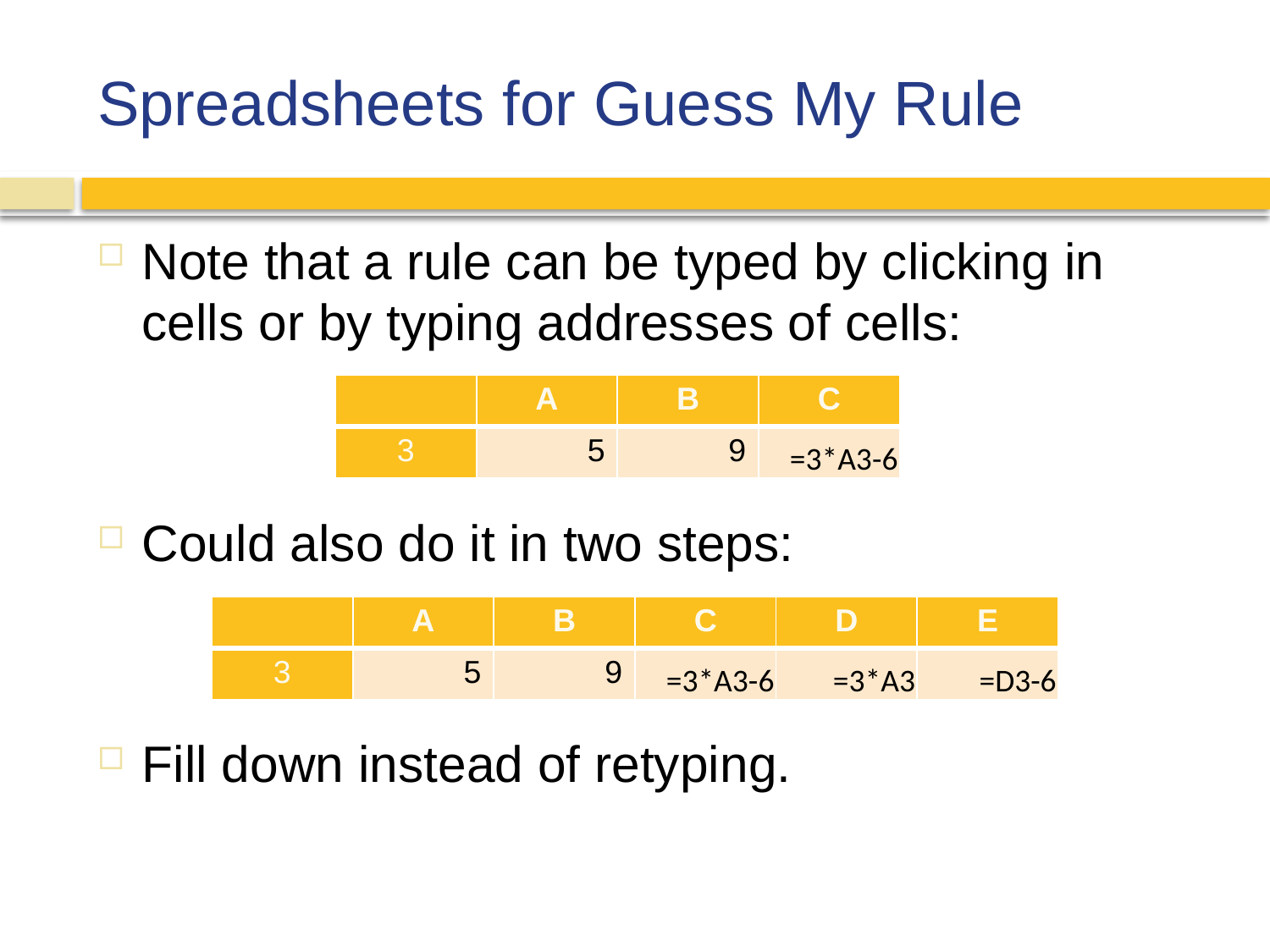

# Spreadsheets for Guess My Rule
Note that a rule can be typed by clicking in cells or by typing addresses of cells:

Could also do it in two steps:

Fill down instead of retyping.
|  | A | B | C |
| --- | --- | --- | --- |
| 3 | 5 | 9 | =3\*A3-6 |
|  | A | B | C | D | E |
| --- | --- | --- | --- | --- | --- |
| 3 | 5 | 9 | =3\*A3-6 | =3\*A3 | =D3-6 |